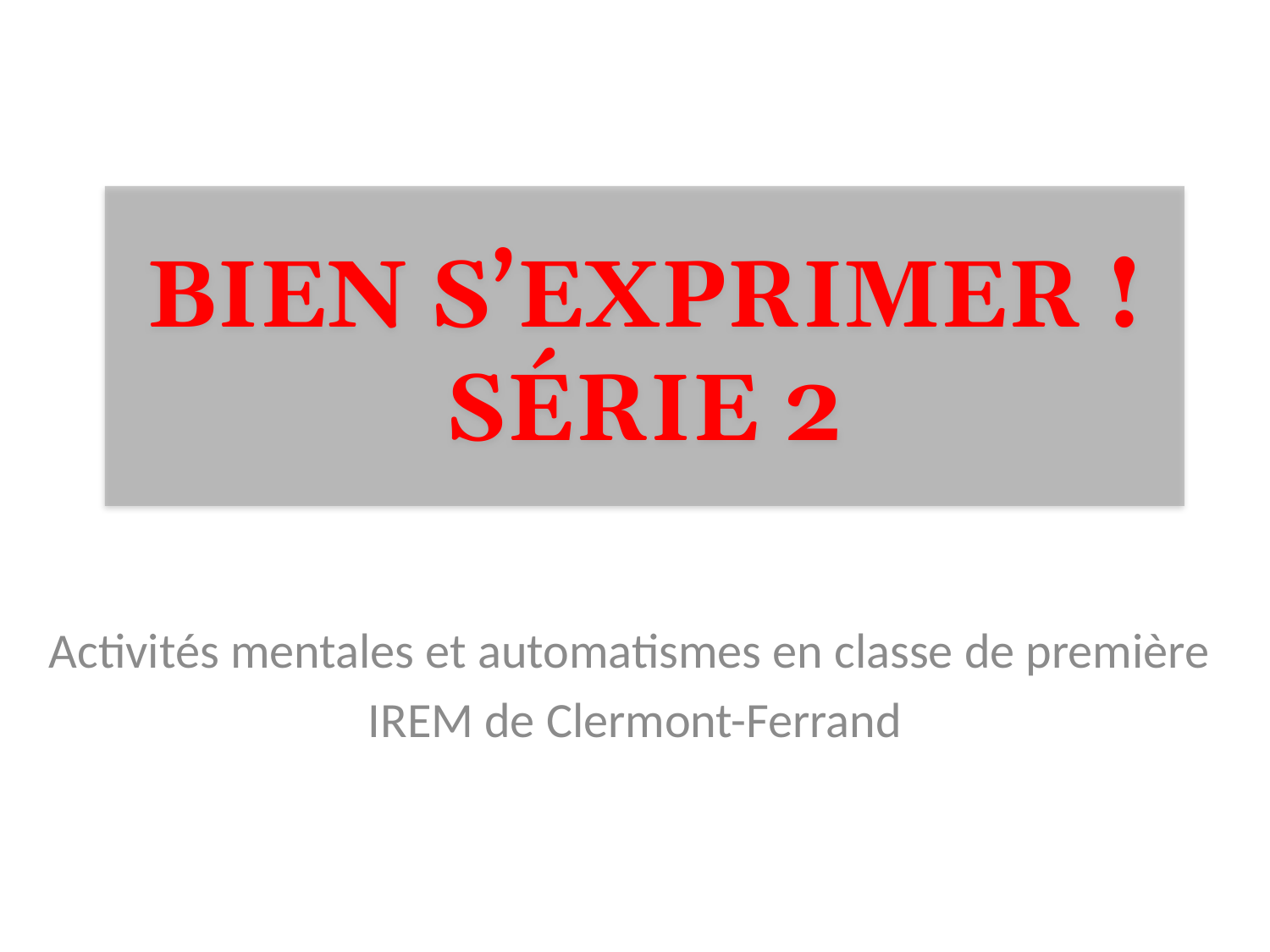

# Bien s’exprimer ! Série 2
Activités mentales et automatismes en classe de première
IREM de Clermont-Ferrand